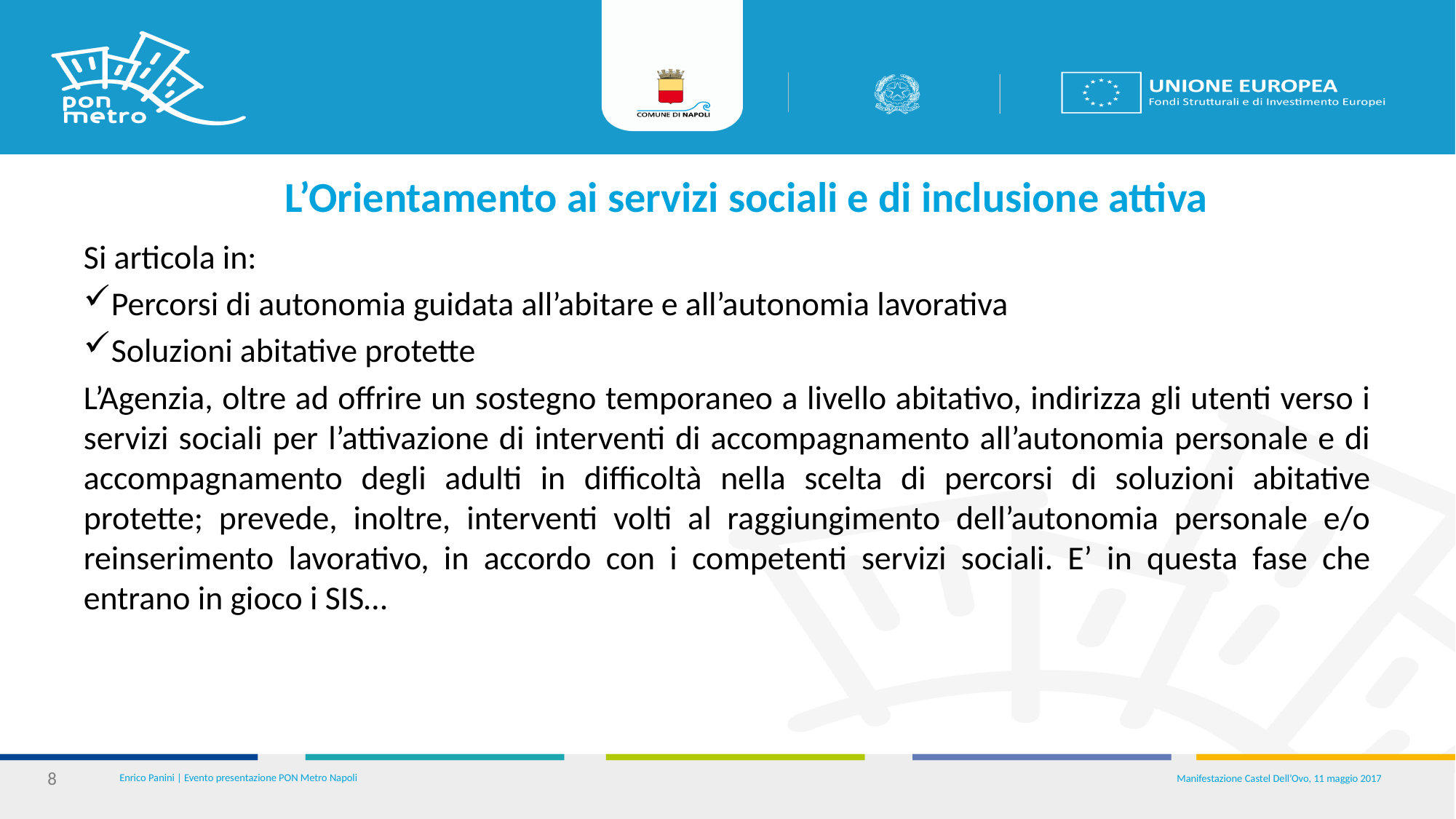

# L’Orientamento ai servizi sociali e di inclusione attiva
Si articola in:
Percorsi di autonomia guidata all’abitare e all’autonomia lavorativa
Soluzioni abitative protette
L’Agenzia, oltre ad offrire un sostegno temporaneo a livello abitativo, indirizza gli utenti verso i servizi sociali per l’attivazione di interventi di accompagnamento all’autonomia personale e di accompagnamento degli adulti in difficoltà nella scelta di percorsi di soluzioni abitative protette; prevede, inoltre, interventi volti al raggiungimento dell’autonomia personale e/o reinserimento lavorativo, in accordo con i competenti servizi sociali. E’ in questa fase che entrano in gioco i SIS…